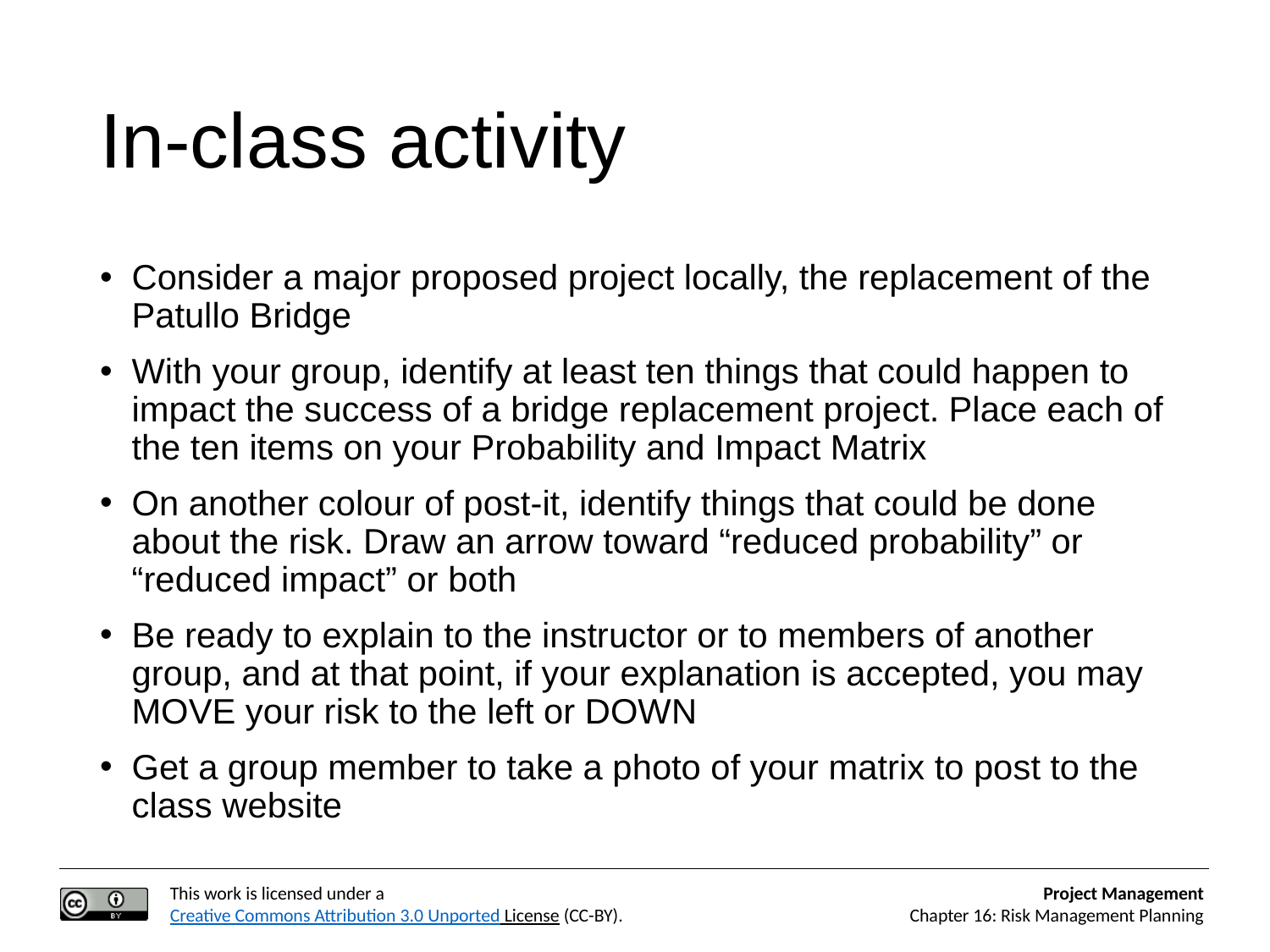

# In-class activity
Consider a major proposed project locally, the replacement of the Patullo Bridge
With your group, identify at least ten things that could happen to impact the success of a bridge replacement project. Place each of the ten items on your Probability and Impact Matrix
On another colour of post-it, identify things that could be done about the risk. Draw an arrow toward “reduced probability” or “reduced impact” or both
Be ready to explain to the instructor or to members of another group, and at that point, if your explanation is accepted, you may MOVE your risk to the left or DOWN
Get a group member to take a photo of your matrix to post to the class website